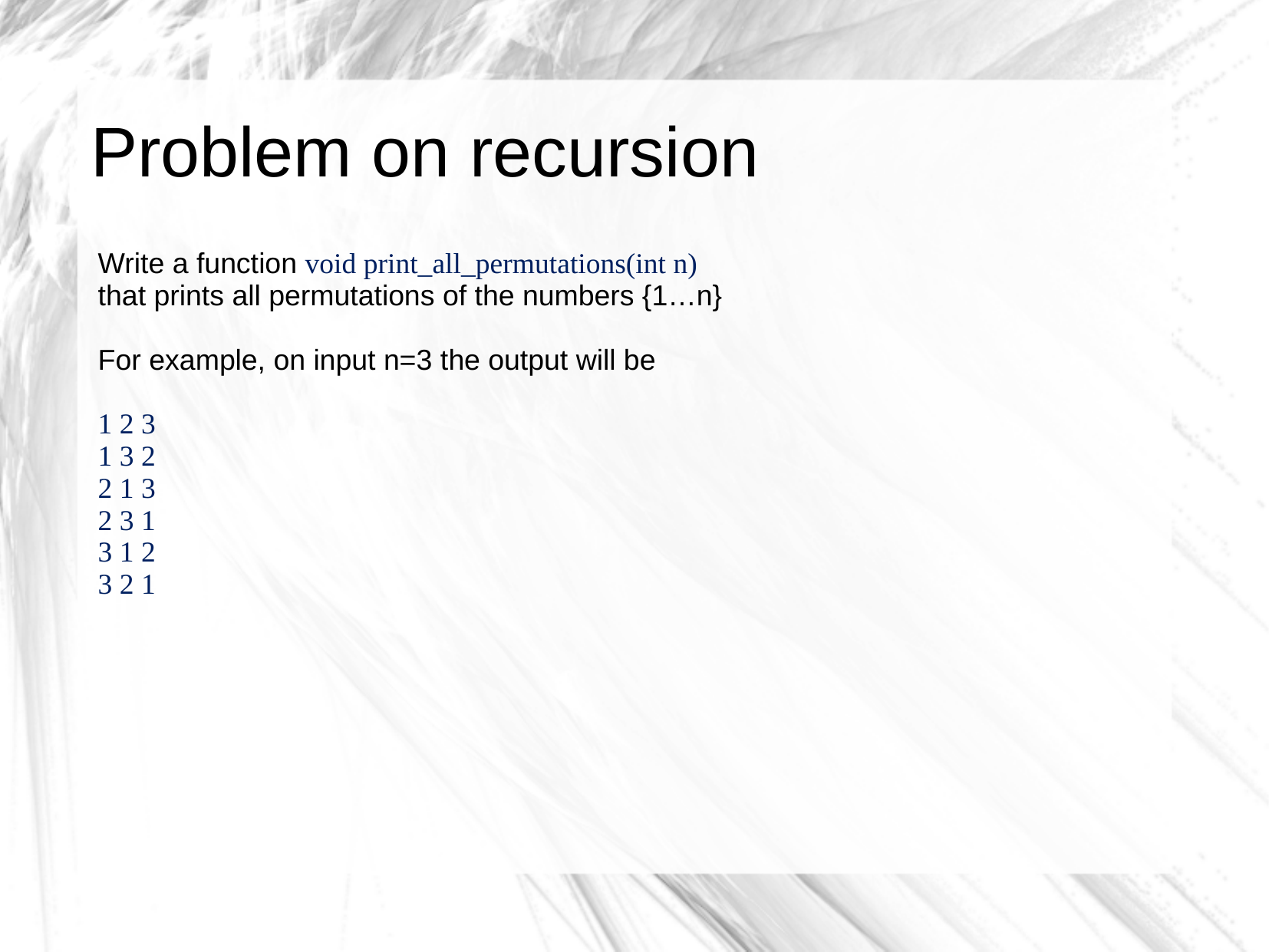

# Problem on recursion
Write a function void print_all_permutations(int n)
that prints all permutations of the numbers {1…n}

For example, on input n=3 the output will be

1 2 3
1 3 2
2 1 3
2 3 1
3 1 2
3 2 1